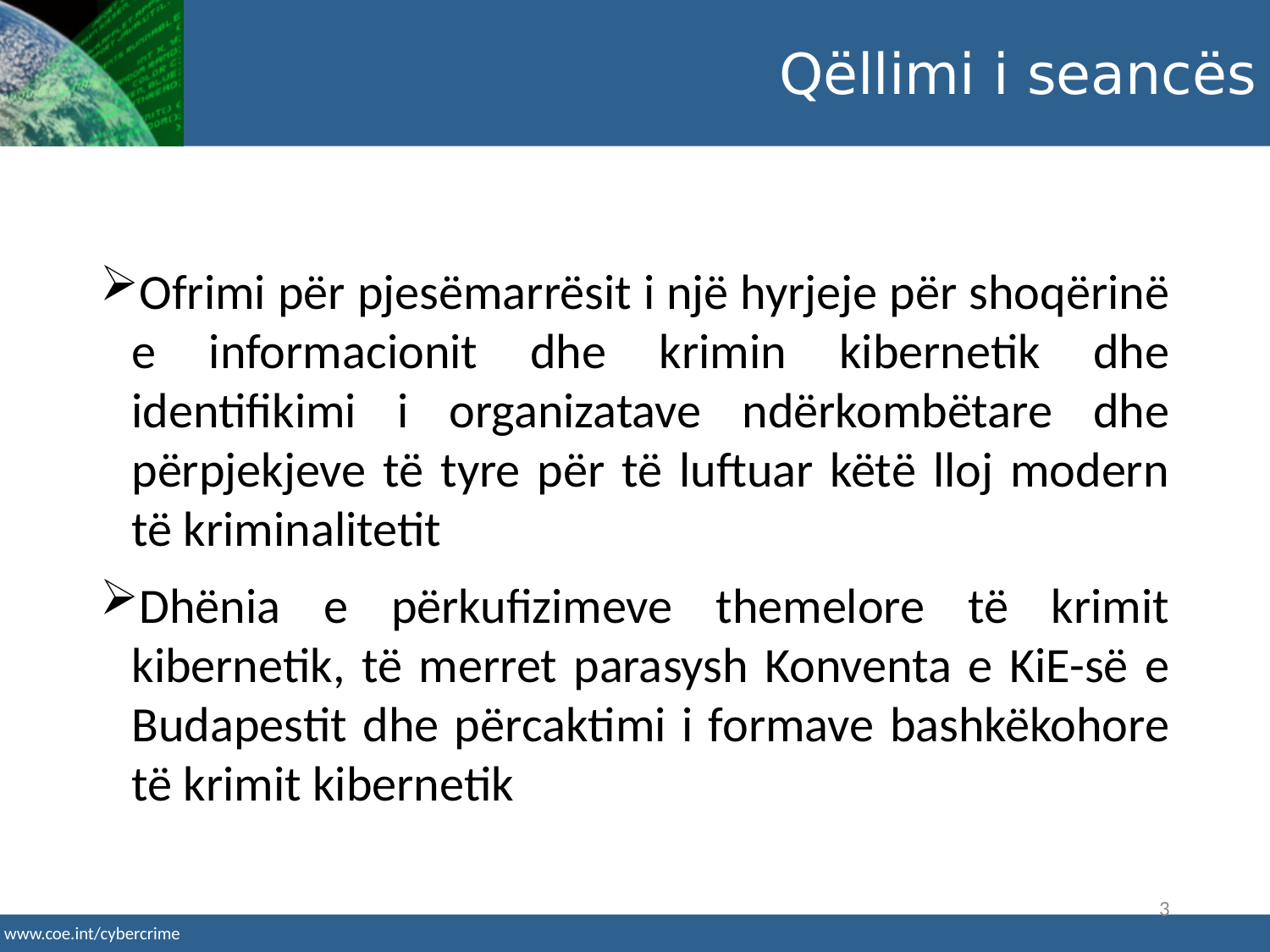

Qëllimi i seancës

Ofrimi për pjesëmarrësit i një hyrjeje për shoqërinë e informacionit dhe krimin kibernetik dhe identifikimi i organizatave ndërkombëtare dhe përpjekjeve të tyre për të luftuar këtë lloj modern të kriminalitetit
Dhënia e përkufizimeve themelore të krimit kibernetik, të merret parasysh Konventa e KiE-së e Budapestit dhe përcaktimi i formave bashkëkohore të krimit kibernetik

3